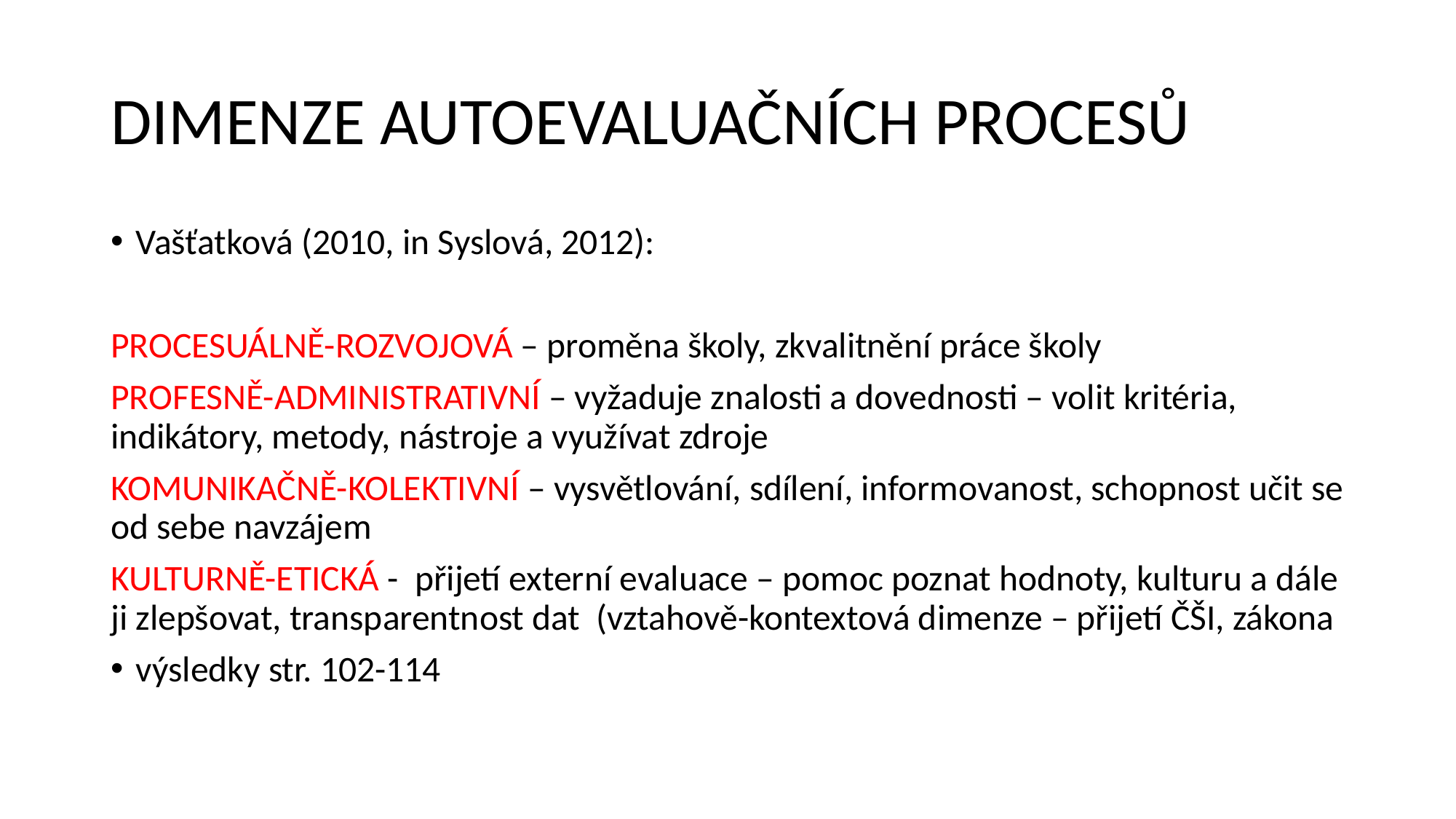

# DIMENZE AUTOEVALUAČNÍCH PROCESŮ
Vašťatková (2010, in Syslová, 2012):

PROCESUÁLNĚ-ROZVOJOVÁ – proměna školy, zkvalitnění práce školy
PROFESNĚ-ADMINISTRATIVNÍ – vyžaduje znalosti a dovednosti – volit kritéria, indikátory, metody, nástroje a využívat zdroje
KOMUNIKAČNĚ-KOLEKTIVNÍ – vysvětlování, sdílení, informovanost, schopnost učit se od sebe navzájem
KULTURNĚ-ETICKÁ -  přijetí externí evaluace – pomoc poznat hodnoty, kulturu a dále ji zlepšovat, transparentnost dat  (vztahově-kontextová dimenze – přijetí ČŠI, zákona
výsledky str. 102-114